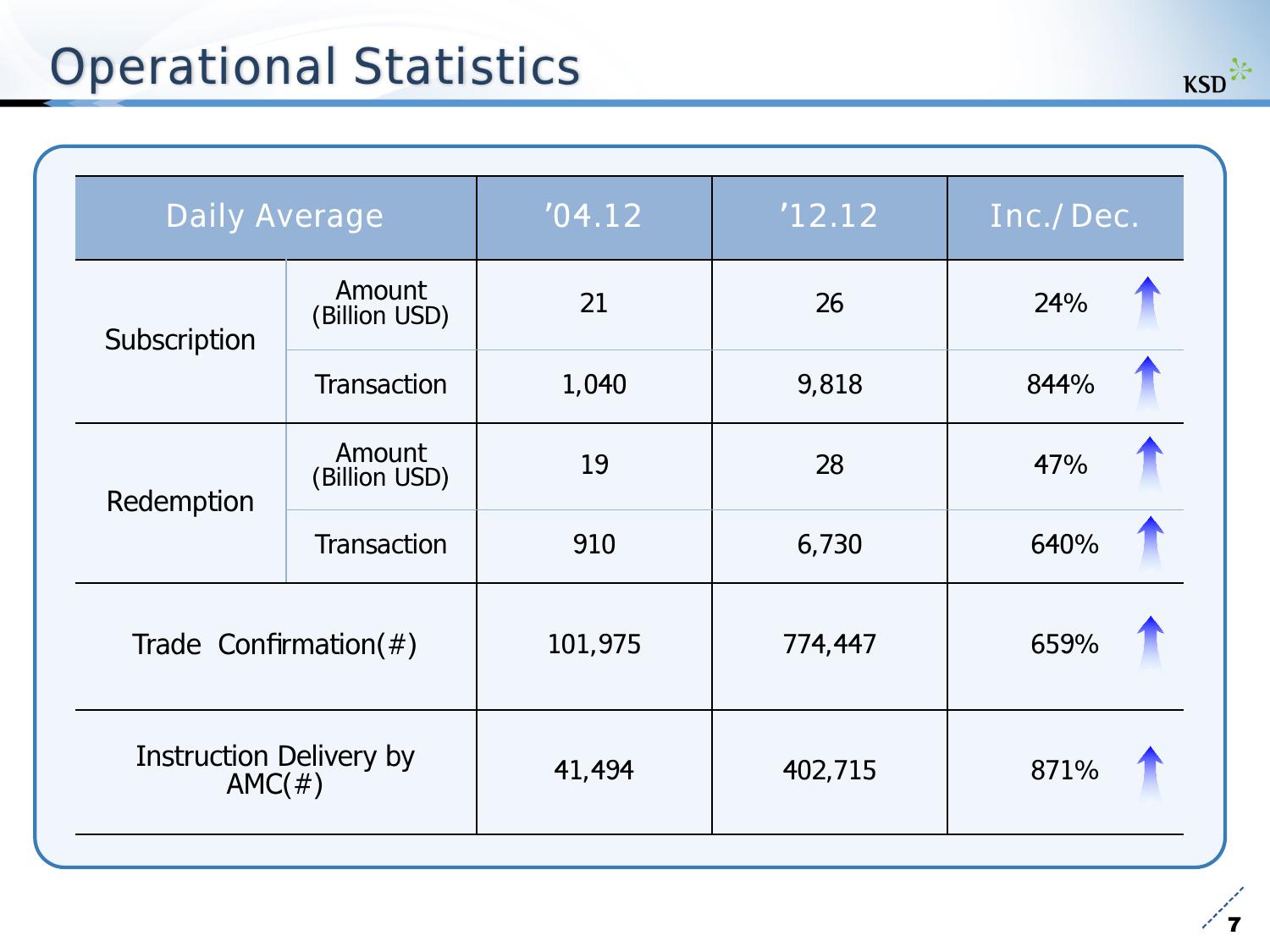

Operational Statistics

| Daily Average |  | ’04.12 | ’12.12 | Inc./Dec. |
| --- | --- | --- | --- | --- |
| Subscription | Amount (Billion USD) | 21 | 26 | 24% |
|  | Transaction | 1,040 | 9,818 | 844% |
| Redemption | Amount (Billion USD) | 19 | 28 | 47% |
|  | Transaction | 910 | 6,730 | 640% |
| Trade Confirmation(#) |  | 101,975 | 774,447 | 659% |
| Instruction Delivery by AMC(#) |  | 41,494 | 402,715 | 871% |

7